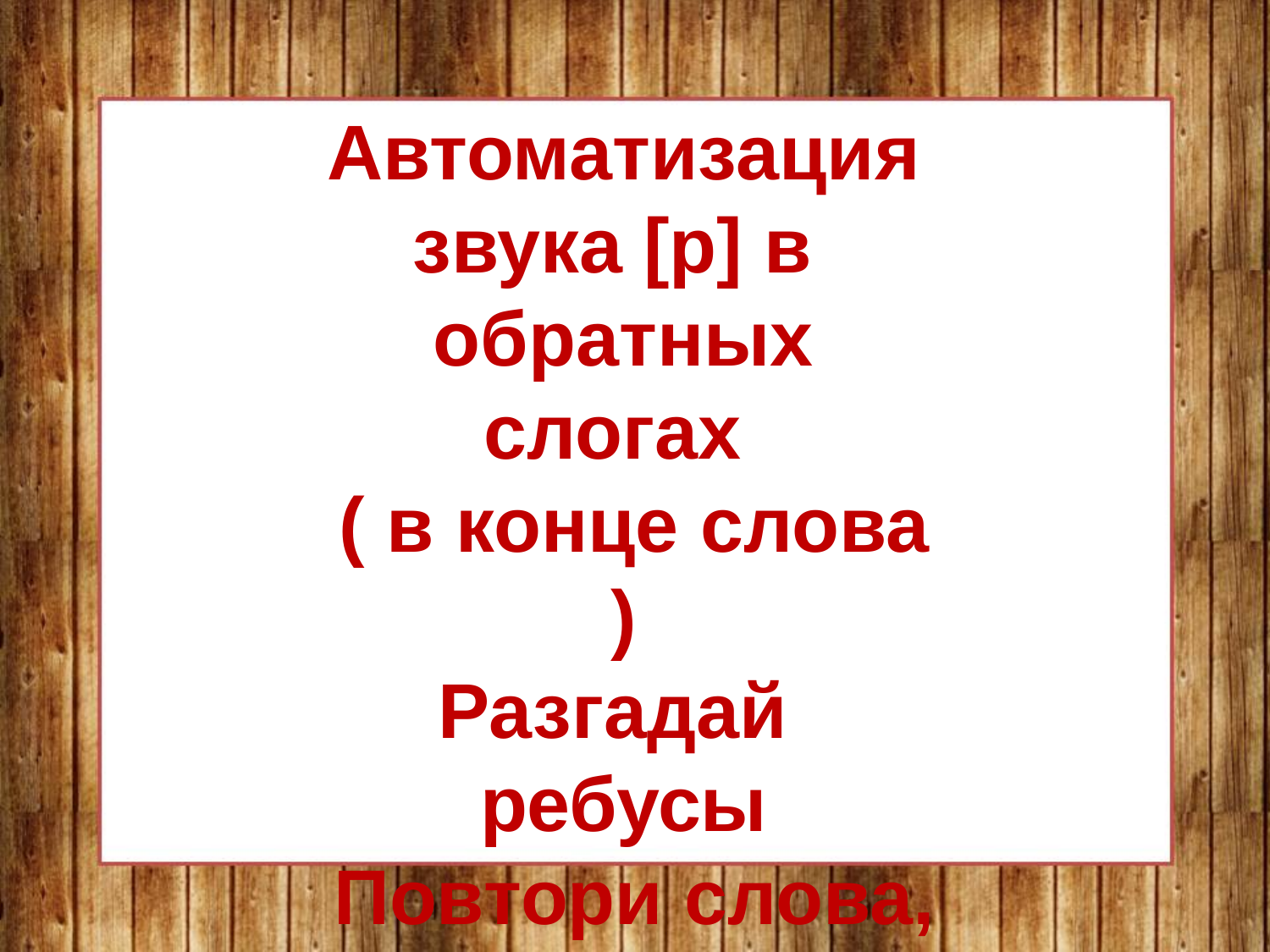

Автоматизация звука [р] в  обратных слогах
 ( в конце слова )
Разгадай  ребусы
 Повтори слова, чётко проговаривая звук [р].